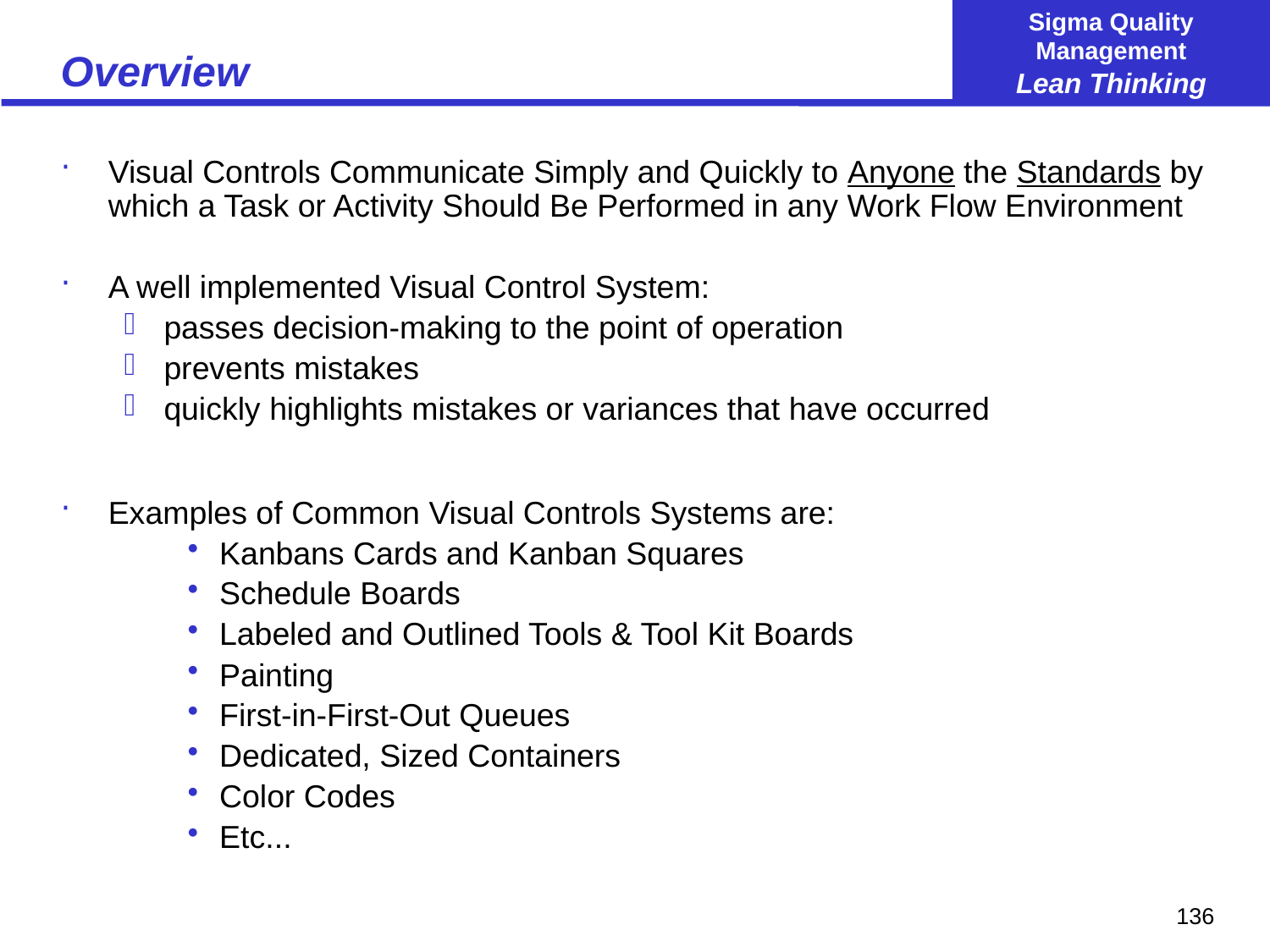

# Overview
Visual Controls Communicate Simply and Quickly to Anyone the Standards by which a Task or Activity Should Be Performed in any Work Flow Environment

A well implemented Visual Control System:
passes decision-making to the point of operation
prevents mistakes
quickly highlights mistakes or variances that have occurred

Examples of Common Visual Controls Systems are:
Kanbans Cards and Kanban Squares
Schedule Boards
Labeled and Outlined Tools & Tool Kit Boards
Painting
First-in-First-Out Queues
Dedicated, Sized Containers
Color Codes
Etc...